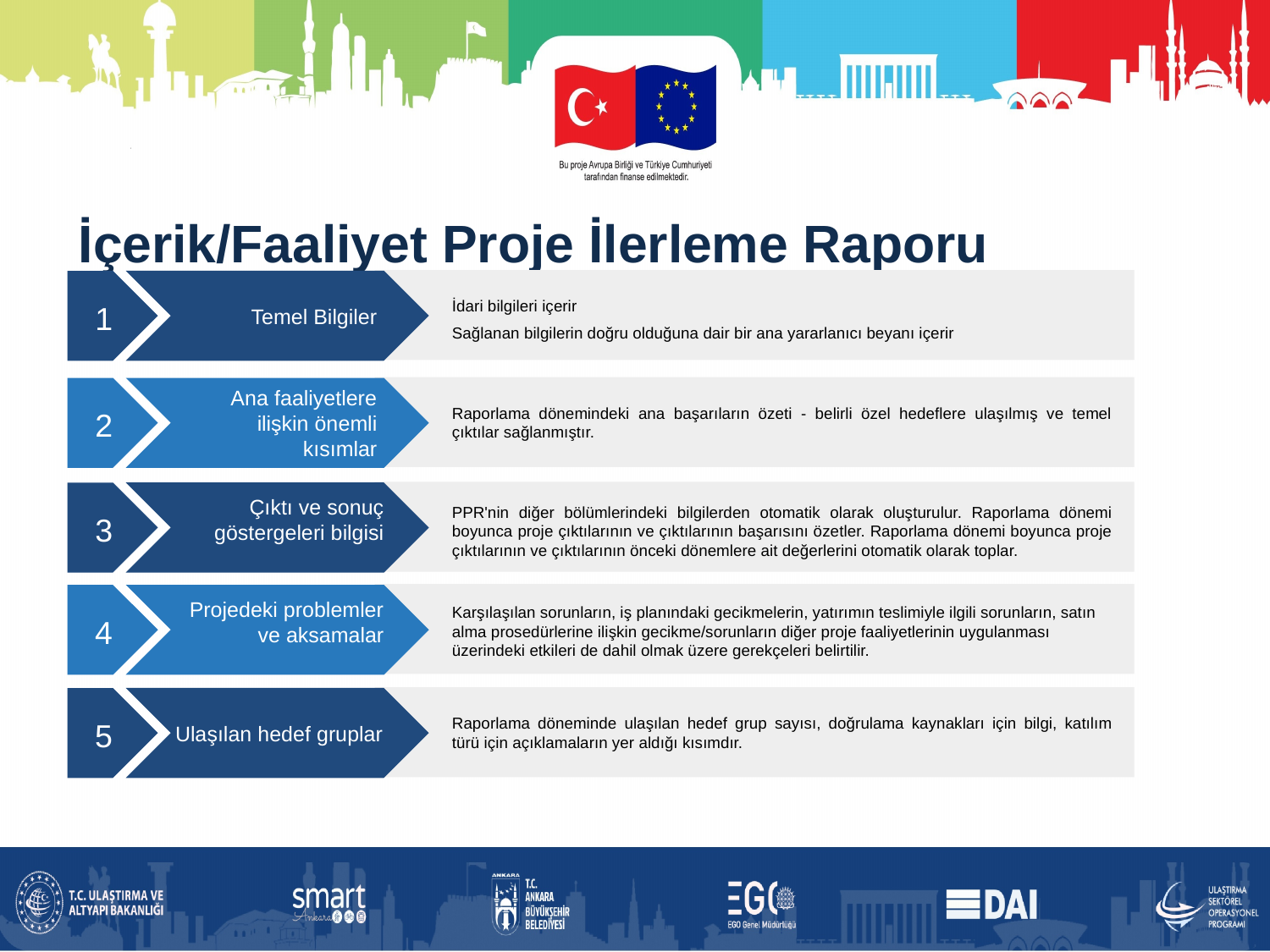

İçerik/Faaliyet Proje İlerleme Raporu

1
Temel Bilgiler
İdari bilgileri içerir
Sağlanan bilgilerin doğru olduğuna dair bir ana yararlanıcı beyanı içerir

2
Ana faaliyetlere ilişkin önemli kısımlar
Raporlama dönemindeki ana başarıların özeti - belirli özel hedeflere ulaşılmış ve temel çıktılar sağlanmıştır.

3
Çıktı ve sonuç göstergeleri bilgisi

PPR'nin diğer bölümlerindeki bilgilerden otomatik olarak oluşturulur. Raporlama dönemi boyunca proje çıktılarının ve çıktılarının başarısını özetler. Raporlama dönemi boyunca proje çıktılarının ve çıktılarının önceki dönemlere ait değerlerini otomatik olarak toplar.

4
Projedeki problemler ve aksamalar

Karşılaşılan sorunların, iş planındaki gecikmelerin, yatırımın teslimiyle ilgili sorunların, satın alma prosedürlerine ilişkin gecikme/sorunların diğer proje faaliyetlerinin uygulanması üzerindeki etkileri de dahil olmak üzere gerekçeleri belirtilir.

5
Ulaşılan hedef gruplar

Raporlama döneminde ulaşılan hedef grup sayısı, doğrulama kaynakları için bilgi, katılım türü için açıklamaların yer aldığı kısımdır.